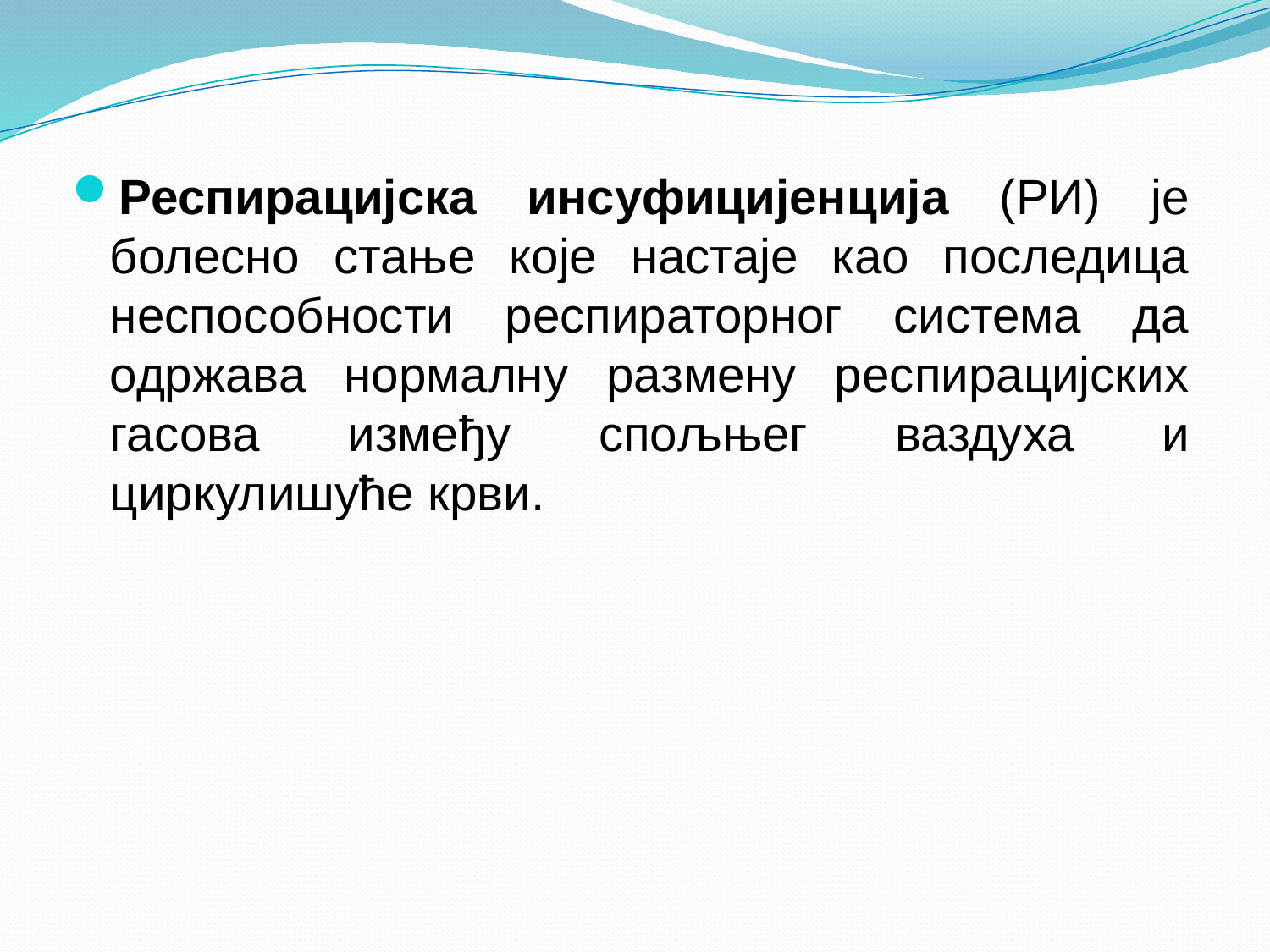

Респирацијска инсуфицијенција (РИ) је болесно стање које настаје као последица неспособности респираторног система да одржава нормалну размену респирацијских гасова између спољњег ваздуха и циркулишуће крви.